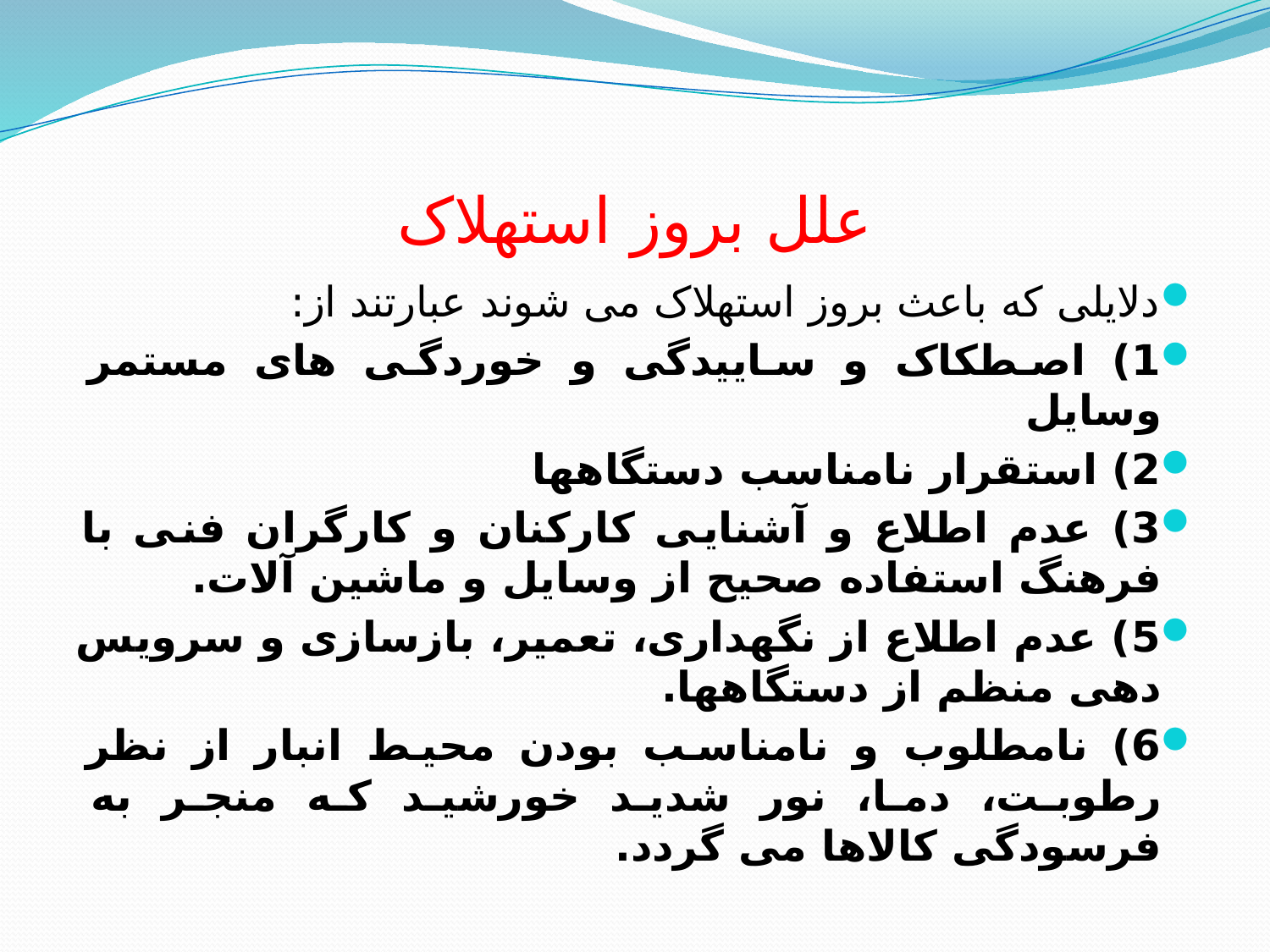

# علل بروز استهلاک
دلایلی که باعث بروز استهلاک می شوند عبارتند از:
1) اصطکاک و ساییدگی و خوردگی های مستمر وسایل
2) استقرار نامناسب دستگاهها
3) عدم اطلاع و آشنایی کارکنان و کارگران فنی با فرهنگ استفاده صحیح از وسایل و ماشین آلات.
5) عدم اطلاع از نگهداری، تعمیر، بازسازی و سرویس دهی منظم از دستگاهها.
6) نامطلوب و نامناسب بودن محیط انبار از نظر رطوبت، دما، نور شدید خورشید که منجر به فرسودگی کالاها می گردد.